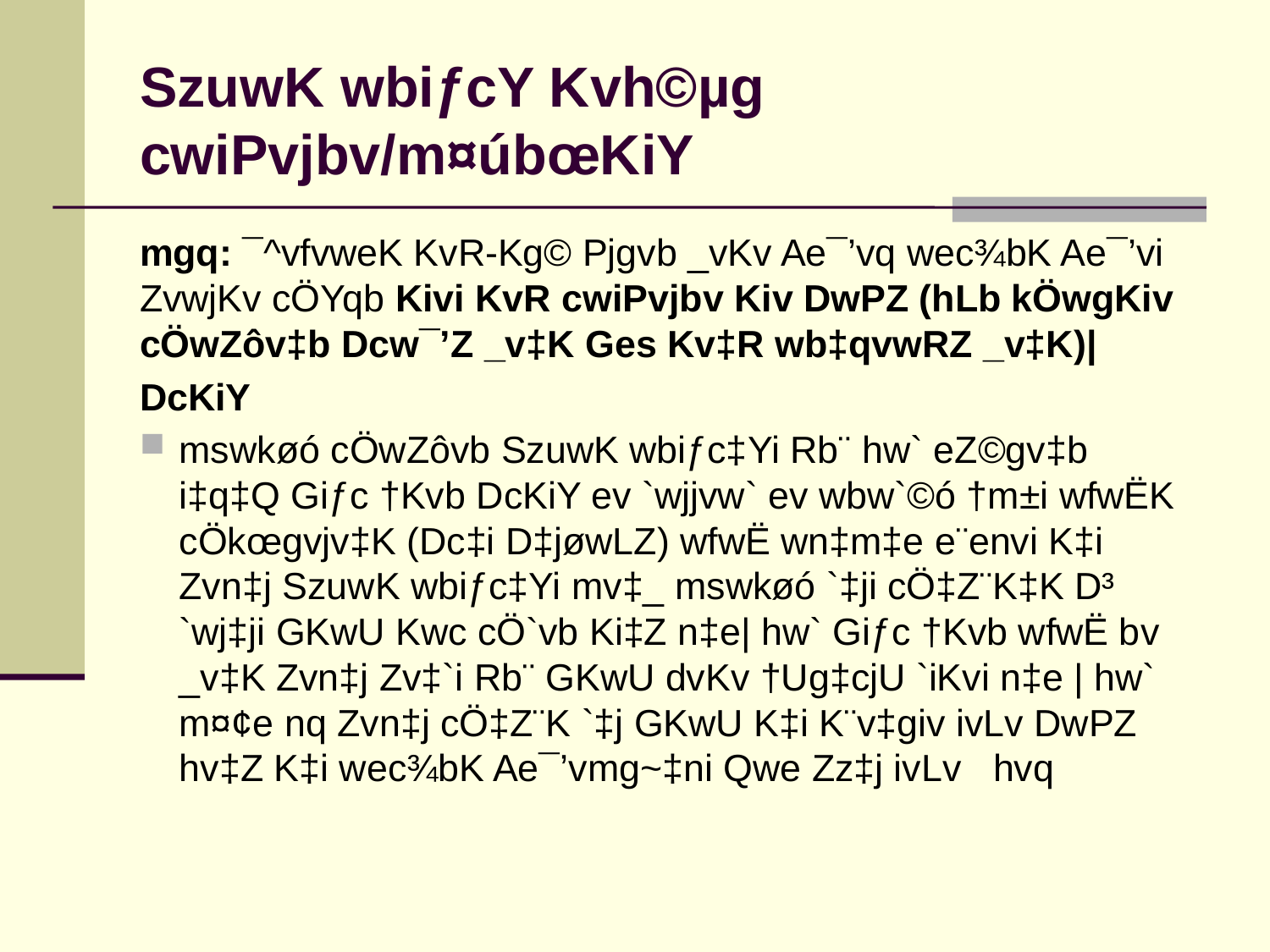

# SzuwK wbiƒcY Kvh©µg cwiPvjbv/m¤úbœKiY
mgq: ¯^vfvweK KvR-Kg© Pjgvb _vKv Ae¯’vq wec¾bK Ae¯’vi ZvwjKv cÖYqb Kivi KvR cwiPvjbv Kiv DwPZ (hLb kÖwgKiv cÖwZôv‡b Dcw¯’Z _v‡K Ges Kv‡R wb‡qvwRZ _v‡K)|
DcKiY
mswkøó cÖwZôvb SzuwK wbiƒc‡Yi Rb¨ hw` eZ©gv‡b i‡q‡Q Giƒc †Kvb DcKiY ev `wjjvw` ev wbw`©ó †m±i wfwËK cÖkœgvjv‡K (Dc‡i D‡jøwLZ) wfwË wn‡m‡e e¨envi K‡i Zvn‡j SzuwK wbiƒc‡Yi mv‡_ mswkøó `‡ji cÖ‡Z¨K‡K D³ `wj‡ji GKwU Kwc cÖ`vb Ki‡Z n‡e| hw` Giƒc †Kvb wfwË bv _v‡K Zvn‡j Zv‡`i Rb¨ GKwU dvKv †Ug‡cjU `iKvi n‡e | hw` m¤¢e nq Zvn‡j cÖ‡Z¨K `‡j GKwU K‡i K¨v‡giv ivLv DwPZ hv‡Z K‡i wec¾bK Ae¯’vmg~‡ni Qwe Zz‡j ivLv   hvq